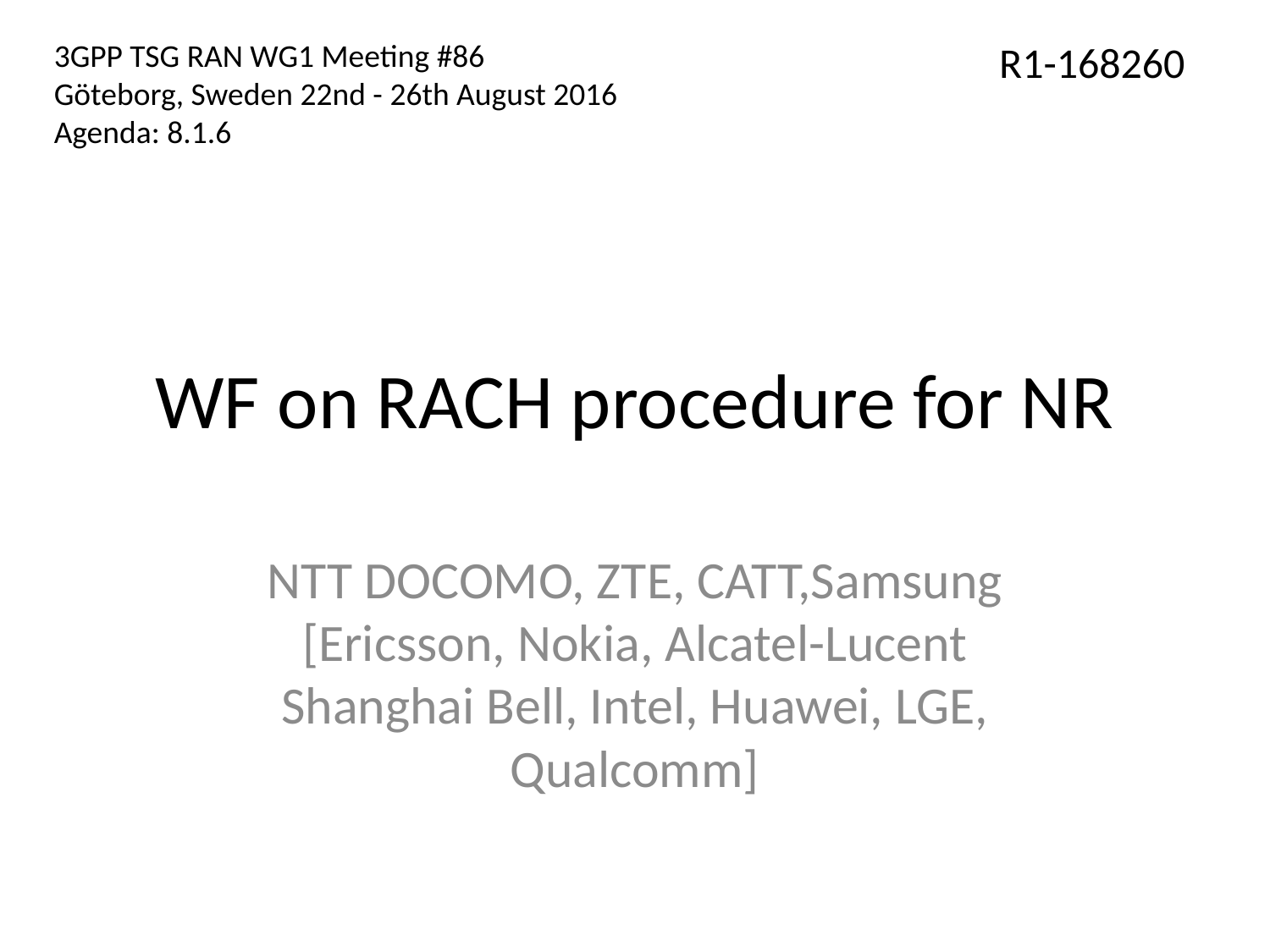

3GPP TSG RAN WG1 Meeting #86
Göteborg, Sweden 22nd - 26th August 2016
Agenda: 8.1.6
R1-168260
# WF on RACH procedure for NR
NTT DOCOMO, ZTE, CATT,Samsung [Ericsson, Nokia, Alcatel-Lucent Shanghai Bell, Intel, Huawei, LGE, Qualcomm]